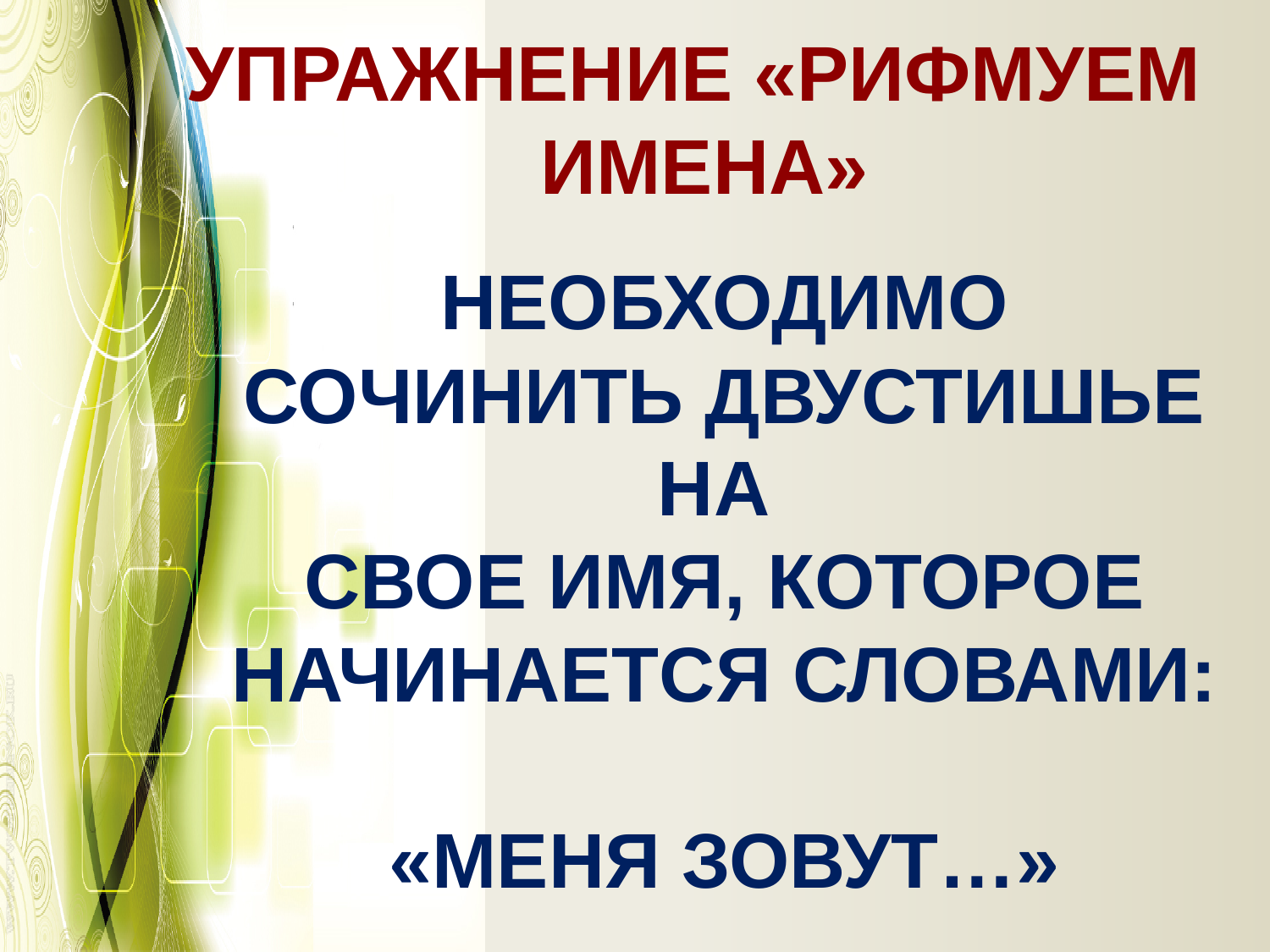

УПРАЖНЕНИЕ «РИФМУЕМ  ИМЕНА»
# необходимо сочинить двустишье на свое имя, которое начинается словами: «Меня зовут…»